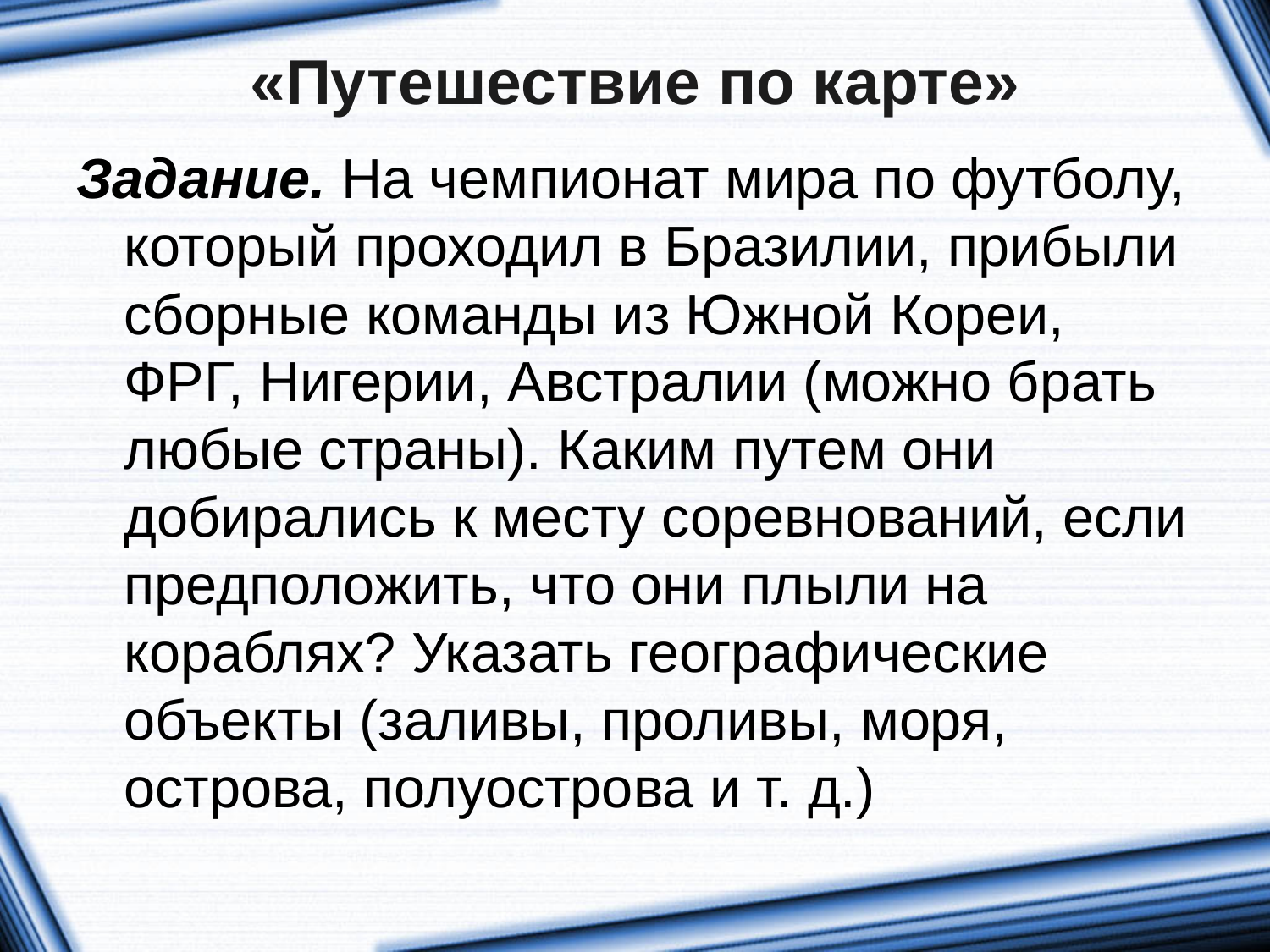

# «Путешествие по карте»
Задание. На чемпионат мира по футболу, который проходил в Бразилии, прибыли сборные команды из Южной Кореи, ФРГ, Нигерии, Австралии (можно брать любые страны). Каким путем они добирались к месту соревнований, если предположить, что они плыли на кораблях? Указать географические объекты (заливы, проливы, моря, острова, полуострова и т. д.)